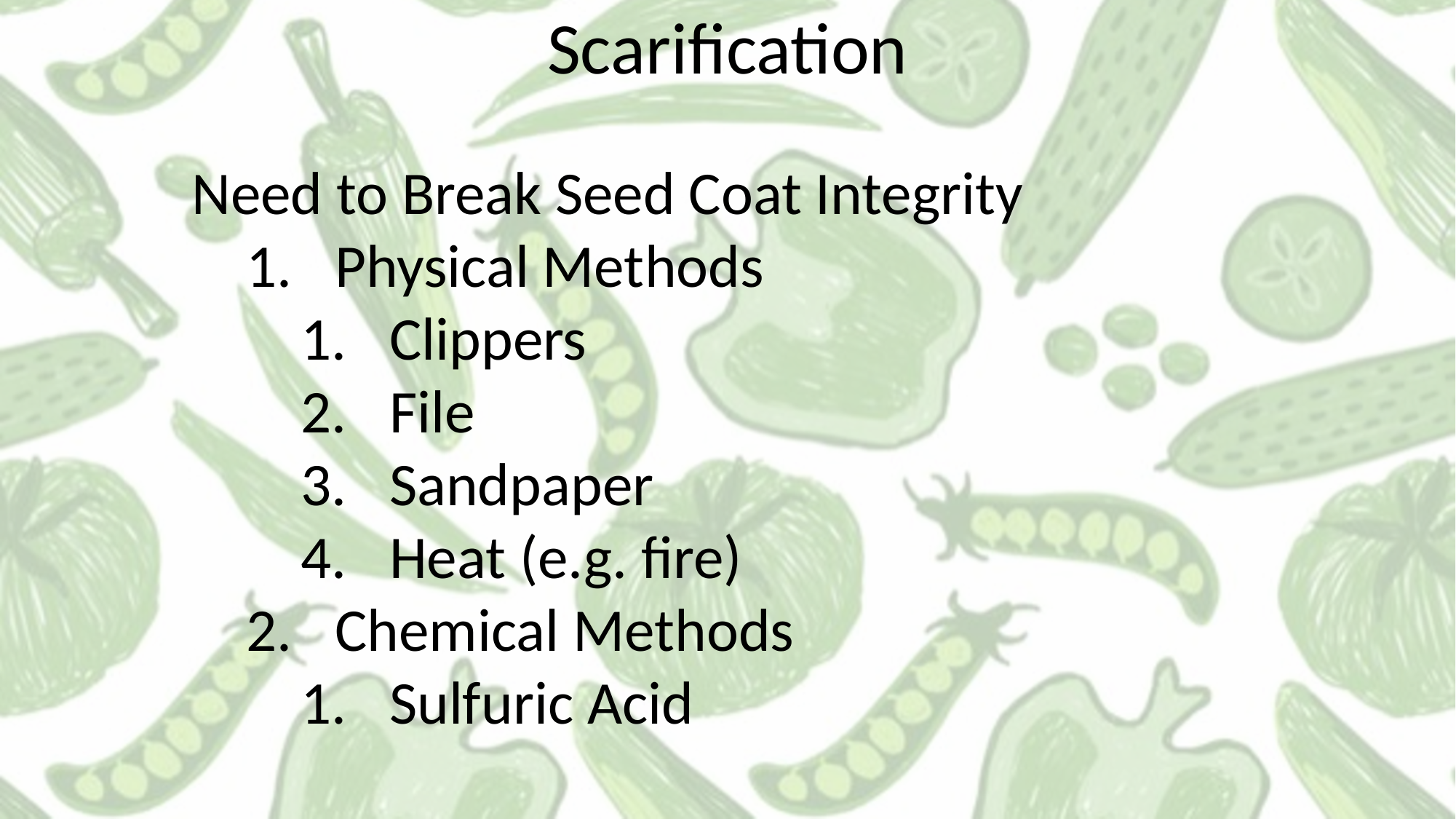

Scarification
Need to Break Seed Coat Integrity
Physical Methods
Clippers
File
Sandpaper
Heat (e.g. fire)
Chemical Methods
Sulfuric Acid